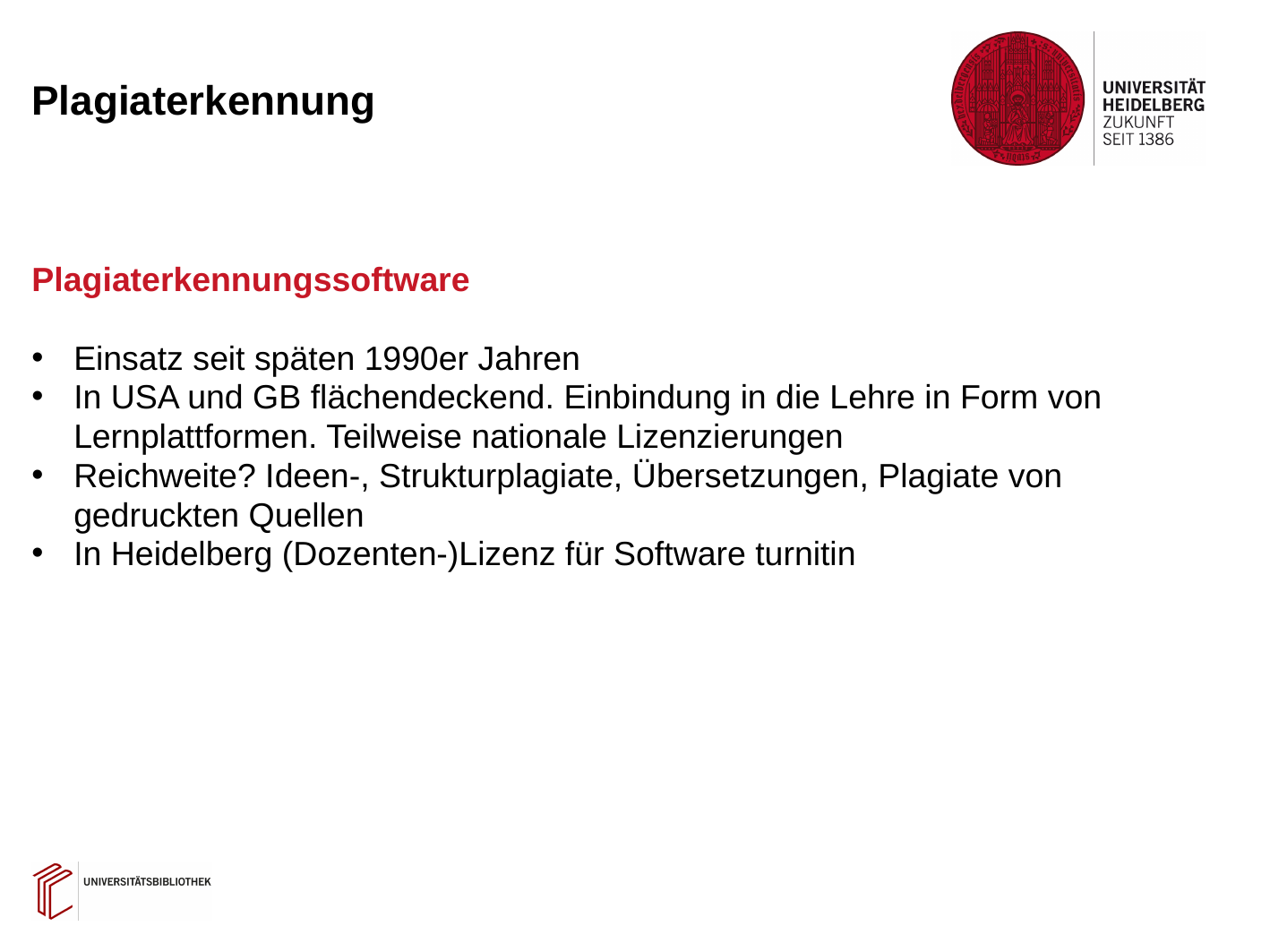

# Plagiaterkennung
Plagiaterkennungssoftware

Einsatz seit späten 1990er Jahren
In USA und GB flächendeckend. Einbindung in die Lehre in Form von Lernplattformen. Teilweise nationale Lizenzierungen
Reichweite? Ideen-, Strukturplagiate, Übersetzungen, Plagiate von gedruckten Quellen
In Heidelberg (Dozenten-)Lizenz für Software turnitin
16
16